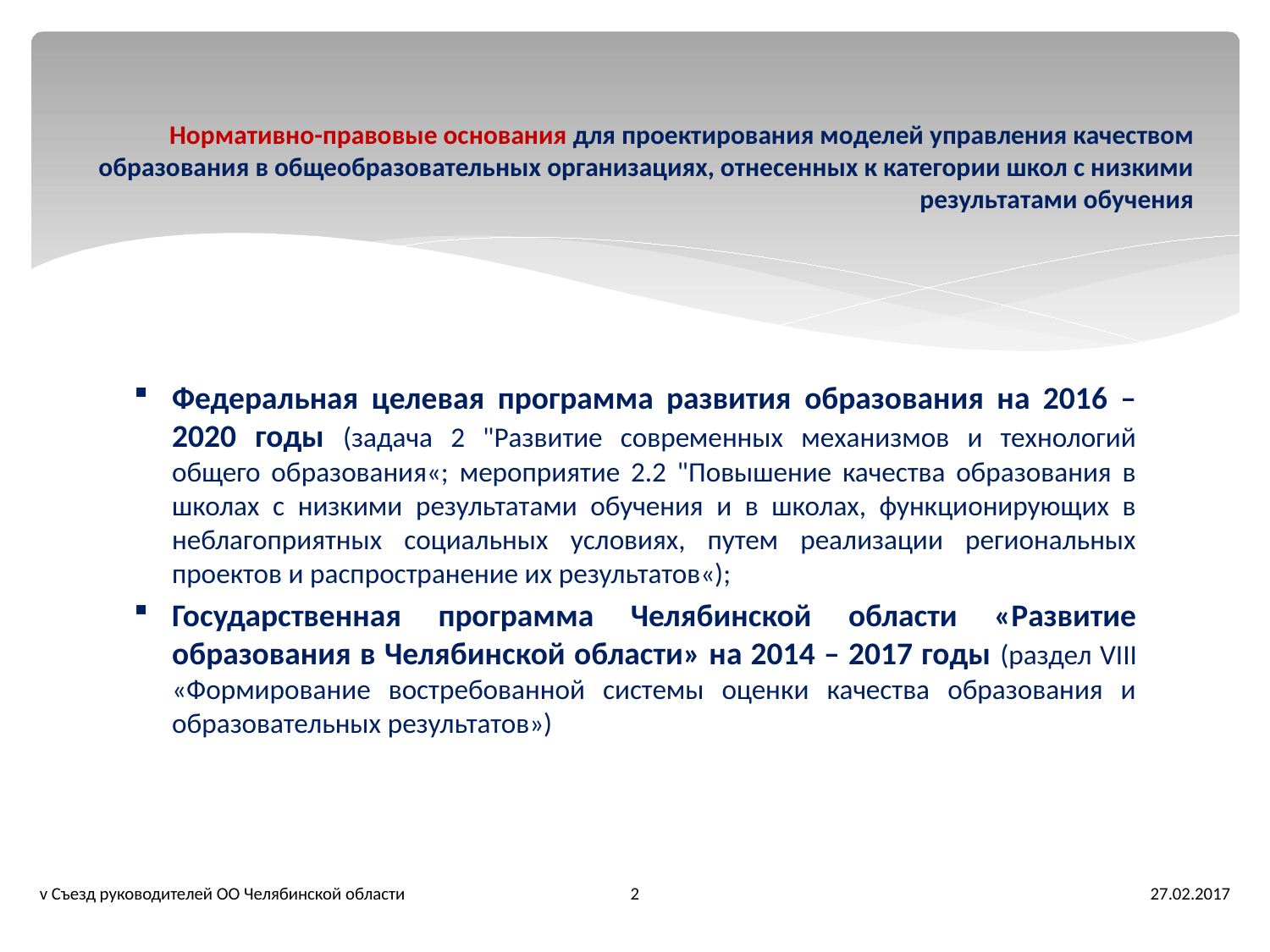

# Нормативно-правовые основания для проектирования моделей управления качеством образования в общеобразовательных организациях, отнесенных к категории школ с низкими результатами обучения
Федеральная целевая программа развития образования на 2016 – 2020 годы (задача 2 "Развитие современных механизмов и технологий общего образования«; мероприятие 2.2 "Повышение качества образования в школах с низкими результатами обучения и в школах, функционирующих в неблагоприятных социальных условиях, путем реализации региональных проектов и распространение их результатов«);
Государственная программа Челябинской области «Развитие образования в Челябинской области» на 2014 – 2017 годы (раздел VIII «Формирование востребованной системы оценки качества образования и образовательных результатов»)
2
v Съезд руководителей ОО Челябинской области
27.02.2017